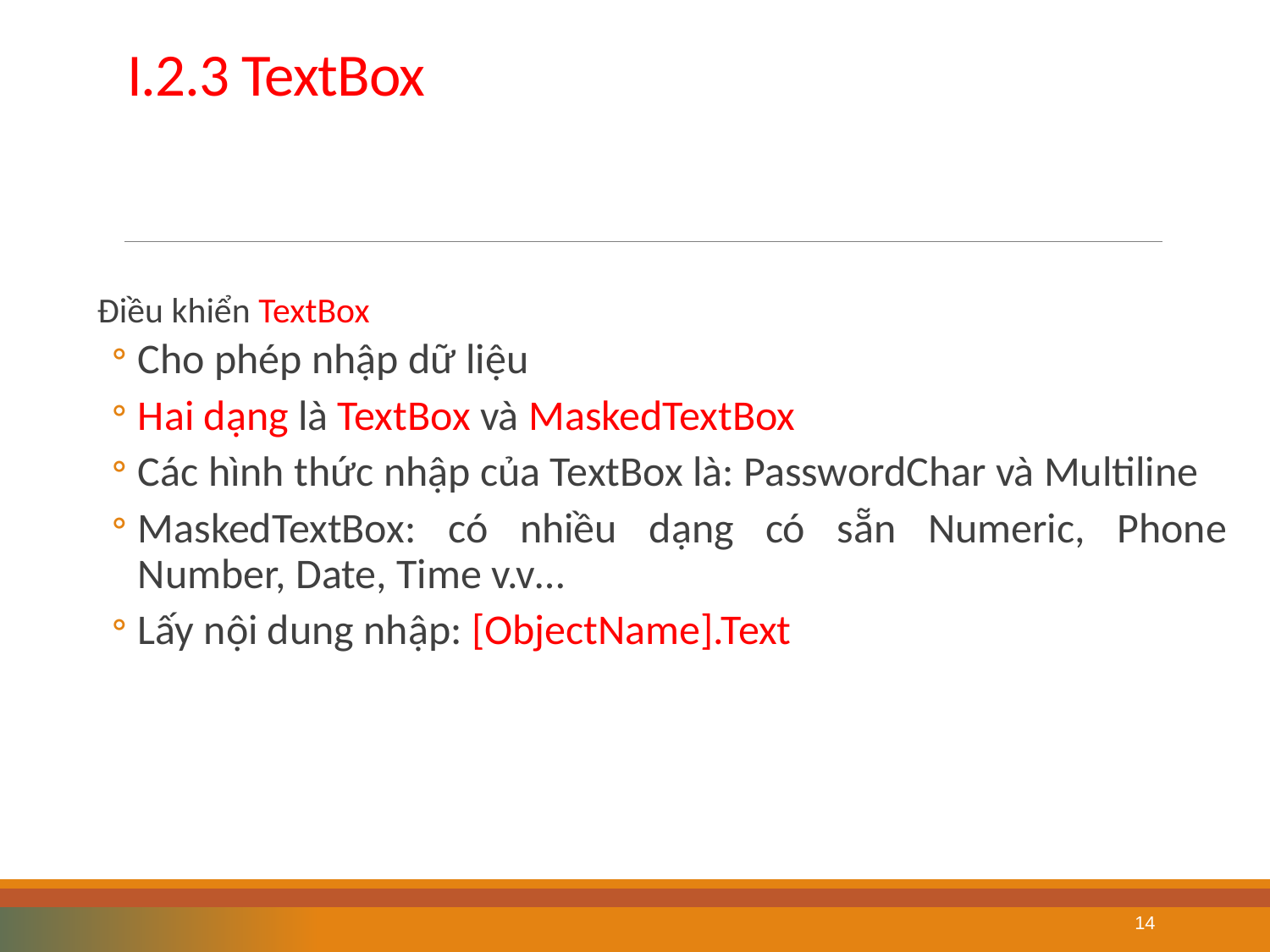

# I.2.3 TextBox
Điều khiển TextBox
Cho phép nhập dữ liệu
Hai dạng là TextBox và MaskedTextBox
Các hình thức nhập của TextBox là: PasswordChar và Multiline
MaskedTextBox: có nhiều dạng có sẵn Numeric, Phone Number, Date, Time v.v…
Lấy nội dung nhập: [ObjectName].Text

14